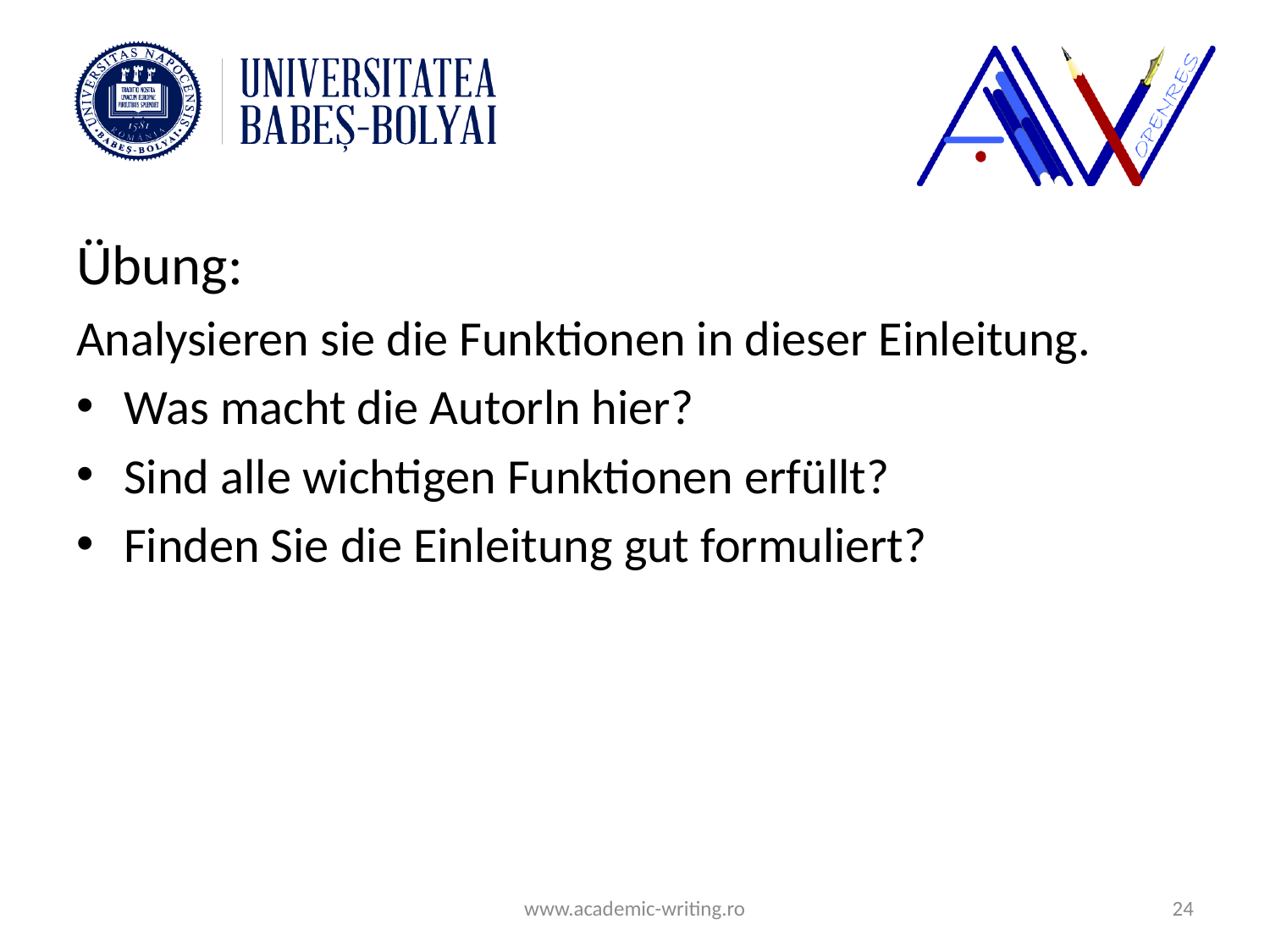

#
Übung:
Analysieren sie die Funktionen in dieser Einleitung.
Was macht die Autorln hier?
Sind alle wichtigen Funktionen erfüllt?
Finden Sie die Einleitung gut formuliert?

www.academic-writing.ro
24